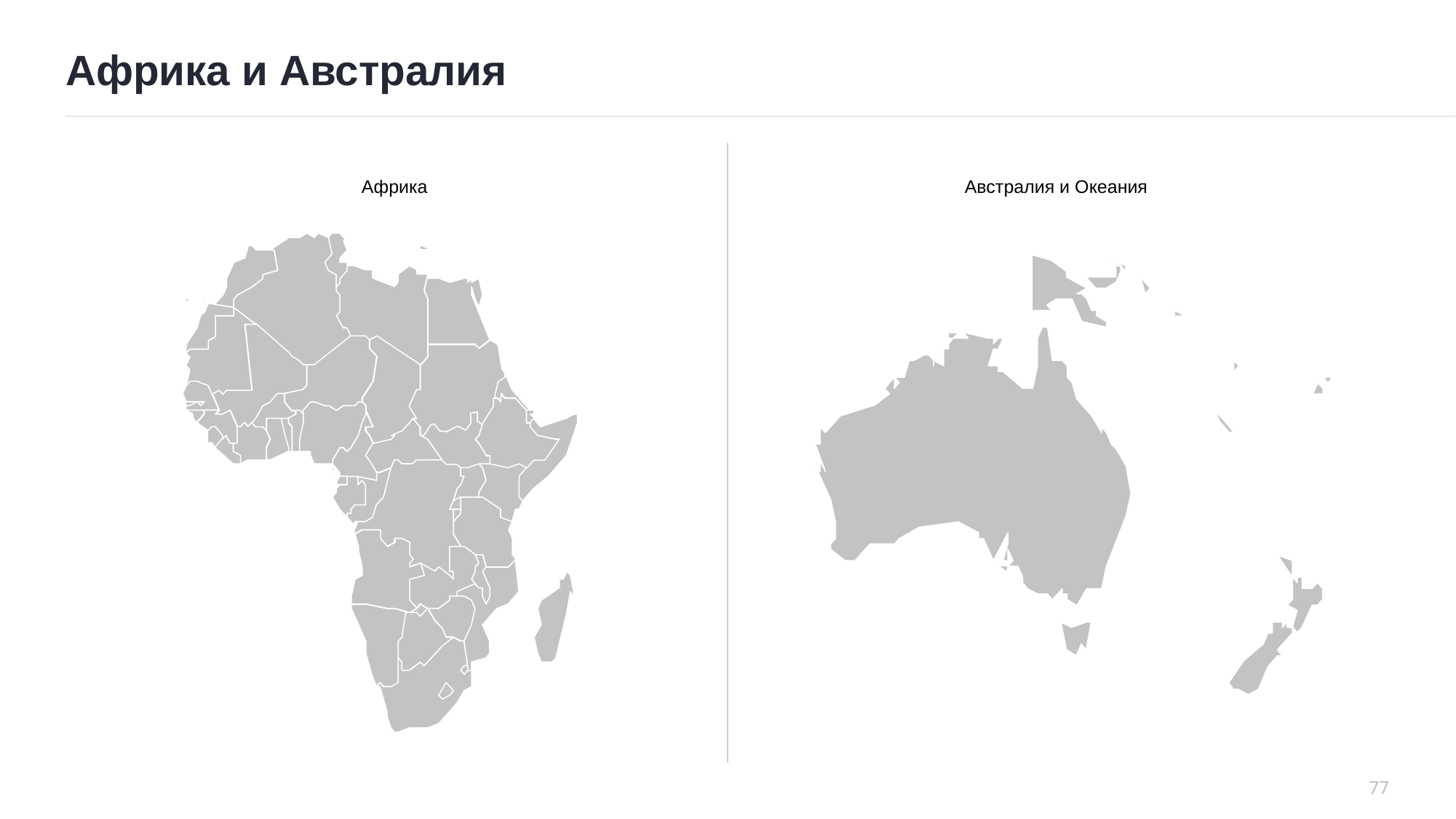

# Африка и Австралия
Африка
Австралия и Океания

77